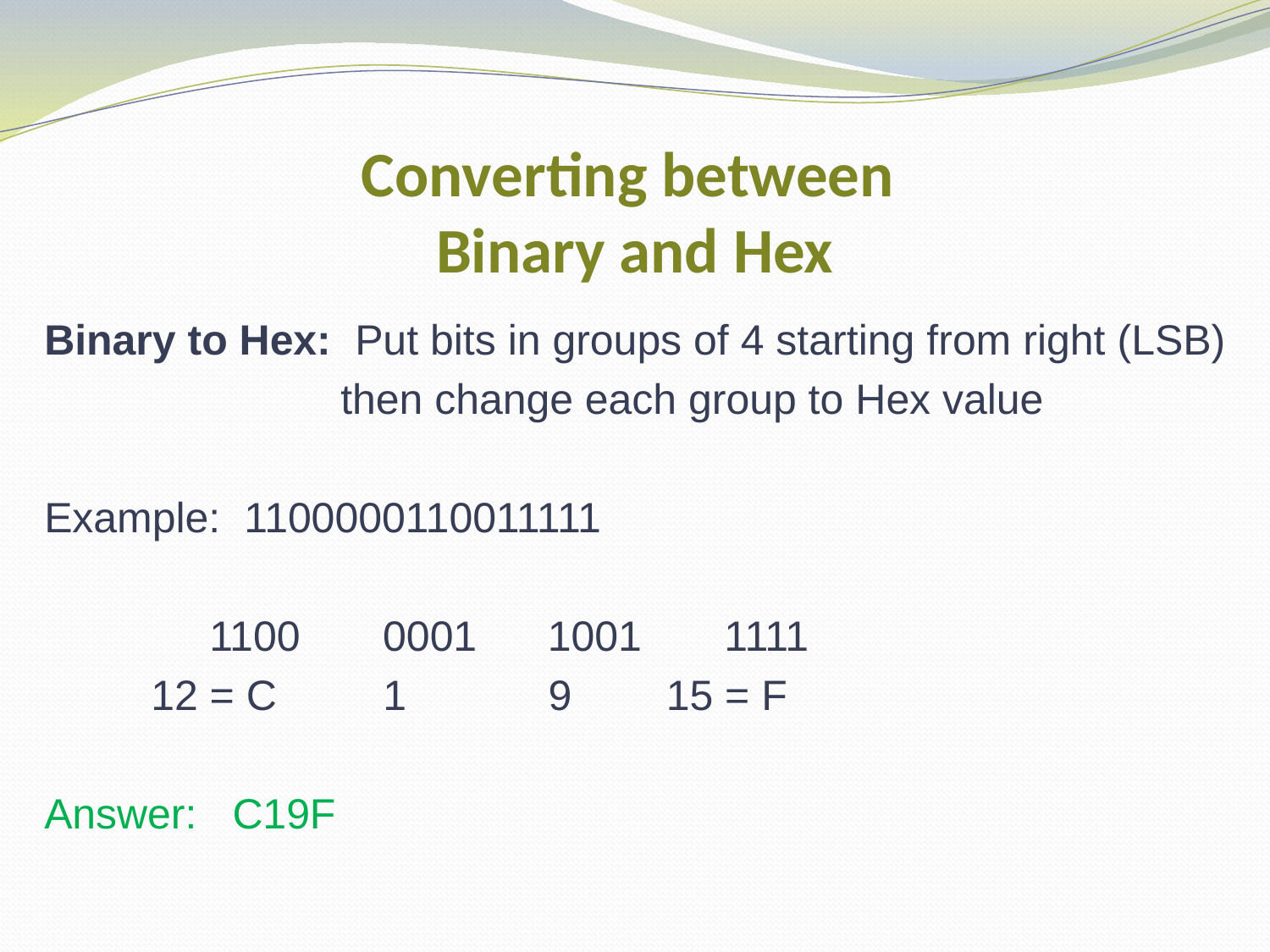

# Converting between Binary and Hex
Binary to Hex:  Put bits in groups of 4 starting from right (LSB)
                         then change each group to Hex value

Example:  1100000110011111

		1100       0001      1001       1111
         12 = C         1            9        15 = F

Answer:   C19F